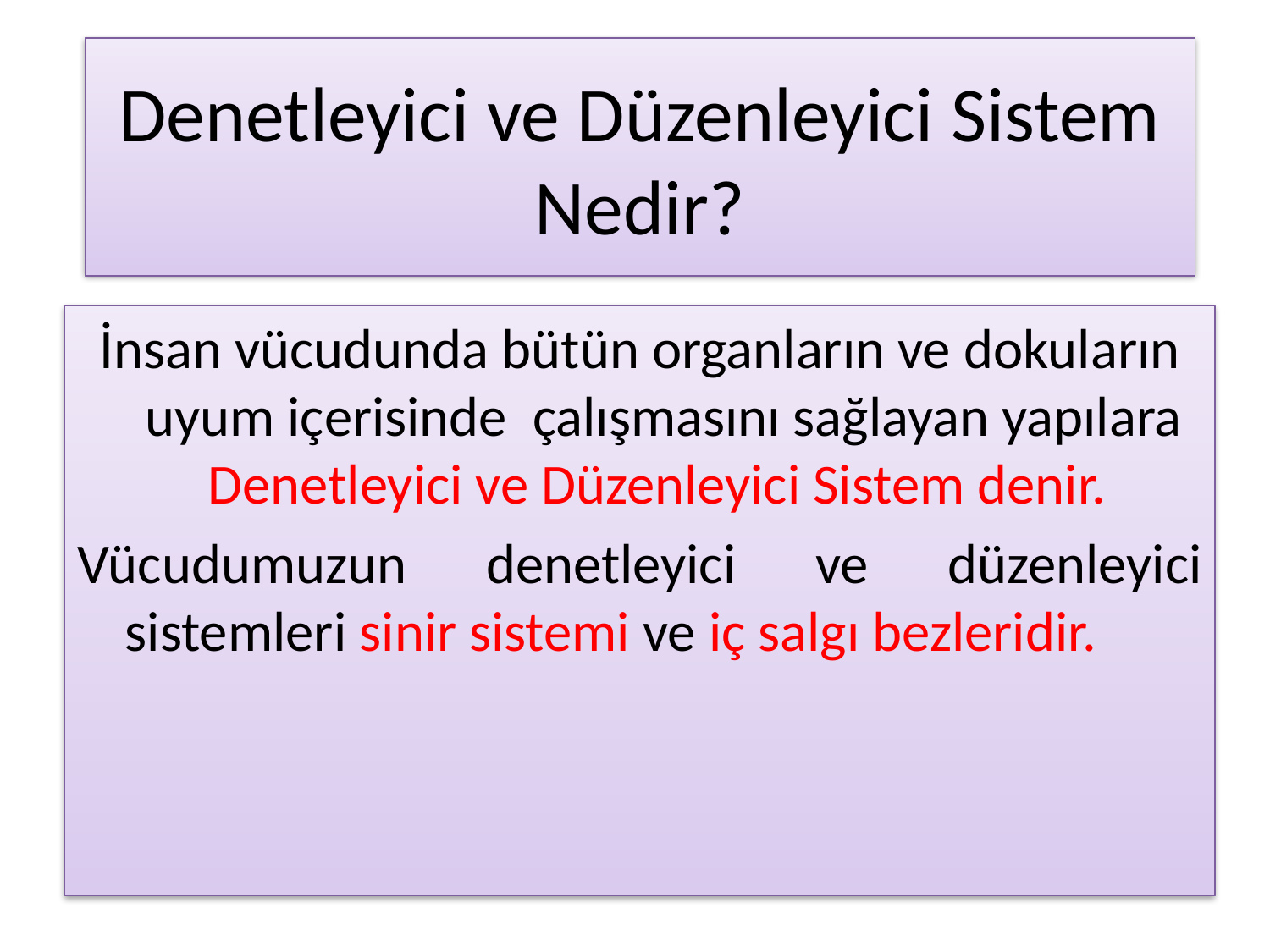

# Denetleyici ve Düzenleyici Sistem Nedir?
İnsan vücudunda bütün organların ve dokuların uyum içerisinde  çalışmasını sağlayan yapılara Denetleyici ve Düzenleyici Sistem denir.
Vücudumuzun denetleyici ve düzenleyici sistemleri sinir sistemi ve iç salgı bezleridir.